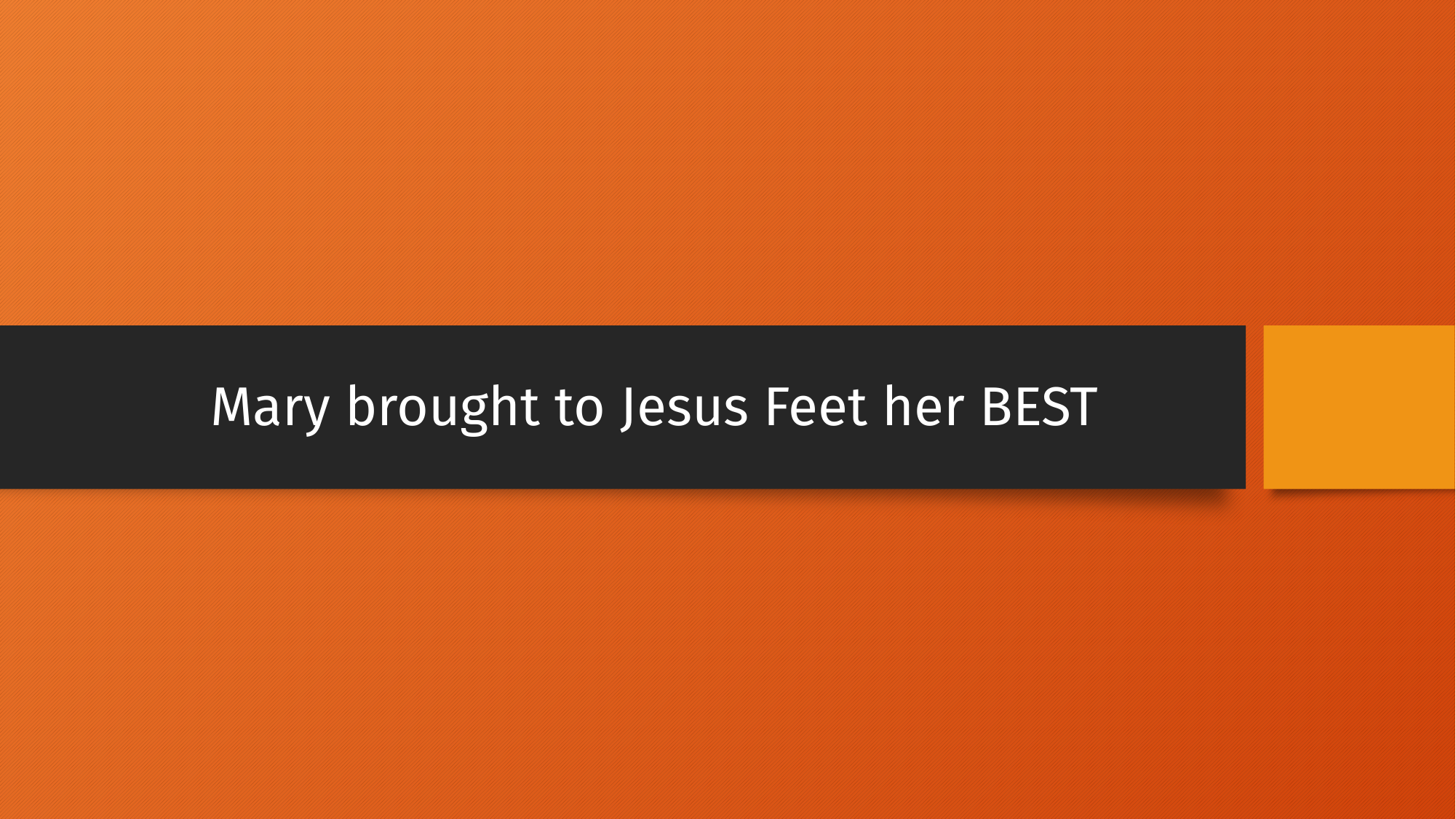

# Mary brought to Jesus Feet her BEST